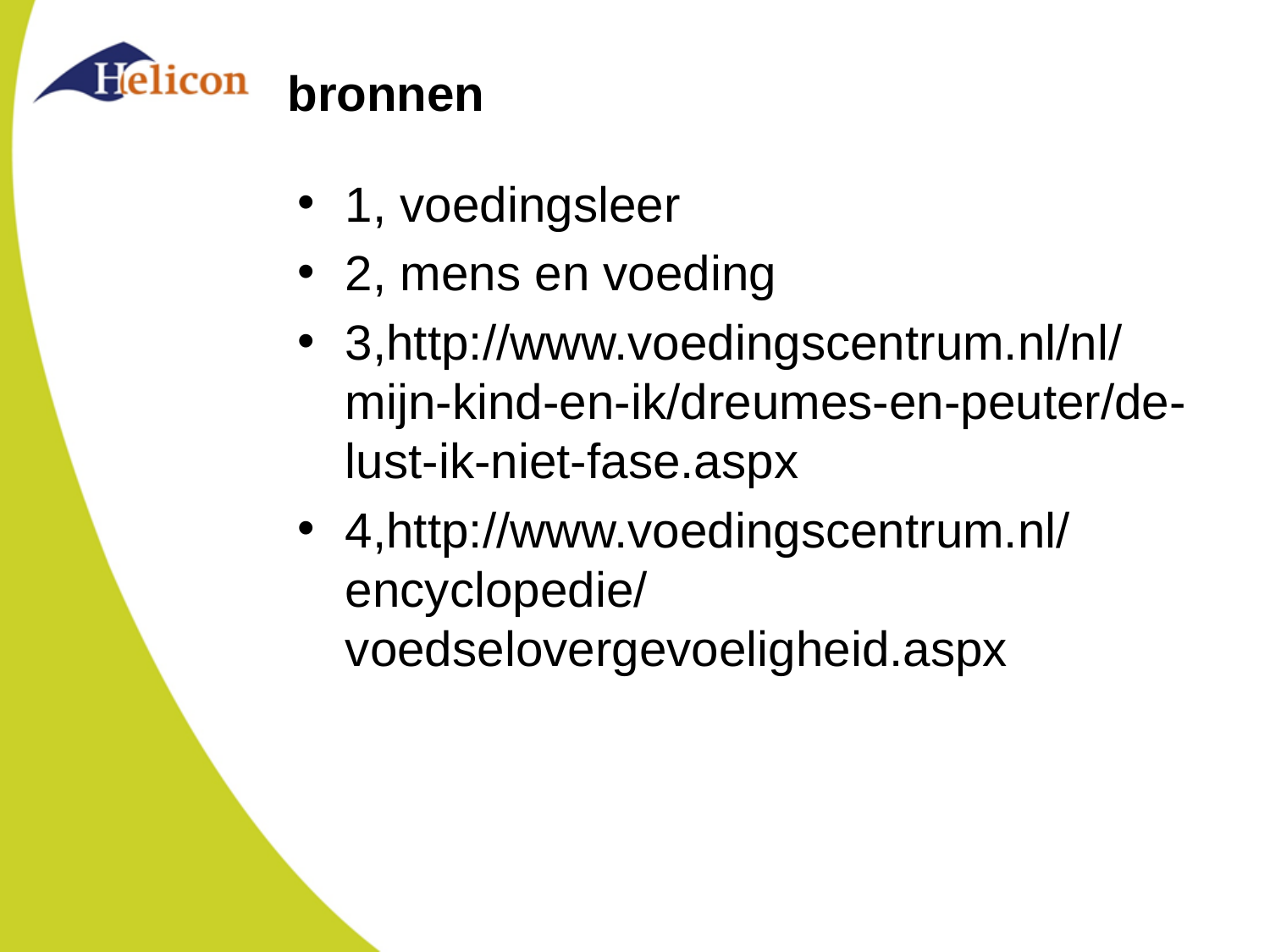

# bronnen
1, voedingsleer
2, mens en voeding
3,http://www.voedingscentrum.nl/nl/mijn-kind-en-ik/dreumes-en-peuter/de-lust-ik-niet-fase.aspx
4,http://www.voedingscentrum.nl/encyclopedie/voedselovergevoeligheid.aspx